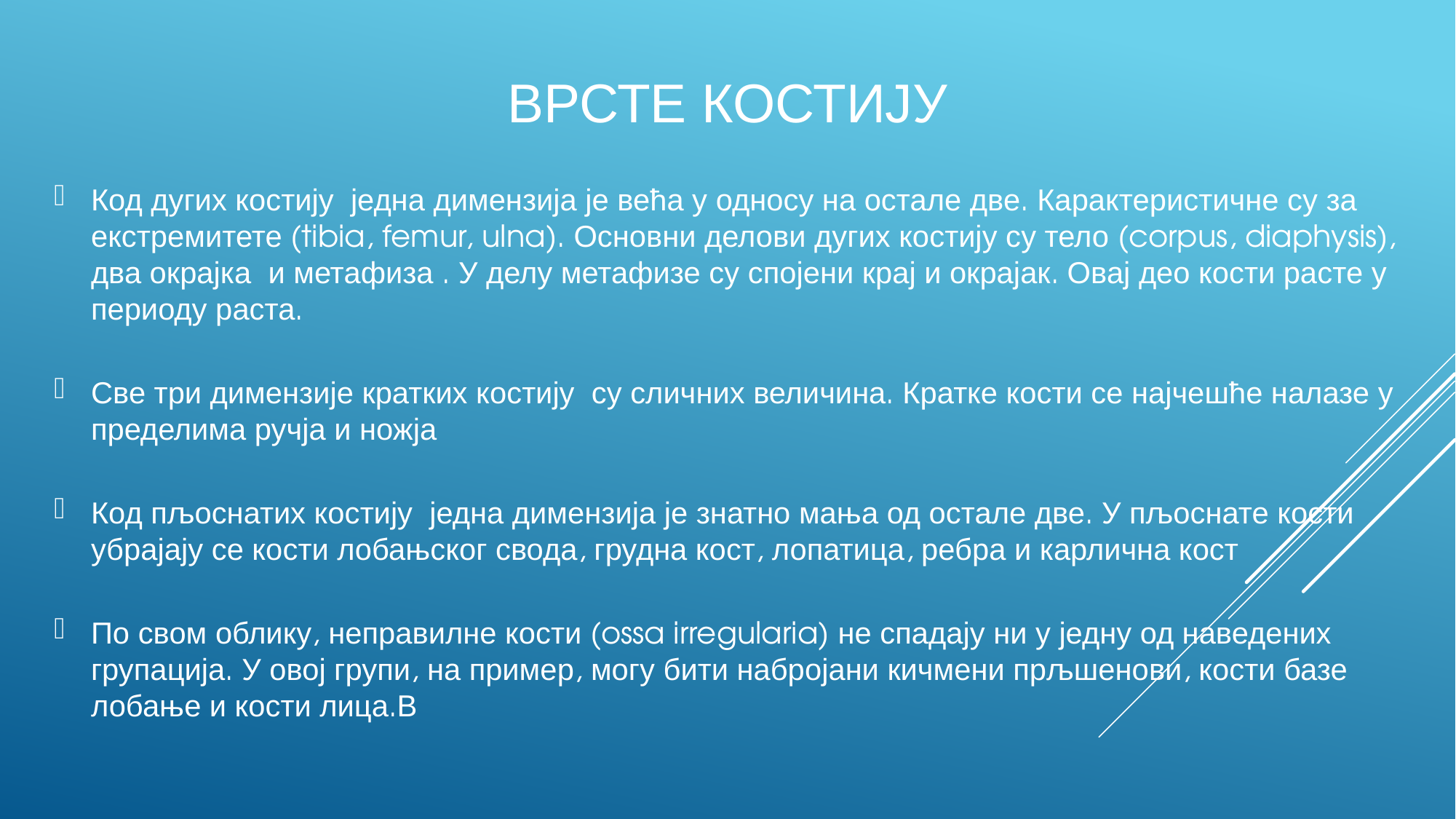

# ВРСТЕ КОСТИЈУ

Код дугих костију  једна димензија је већа у односу на остале две. Карактеристичне су за екстремитете (tibia, femur, ulna). Основни делови дугих костију су тело (corpus, diaphysis), два окрајка  и метафиза . У делу метафизе су спојени крај и окрајак. Овај део кости расте у периоду раста.

Све три димензије кратких костију  су сличних величина. Кратке кости се најчешће налазе у пределима ручја и ножја

Код пљоснатих костију  једна димензија је знатно мања од остале две. У пљоснате кости убрајају се кости лобањског свода, грудна кост, лопатица, ребра и карлична кост

По свом облику, неправилне кости (ossa irregularia) не спадају ни у једну од наведених групација. У овој групи, на пример, могу бити набројани кичмени прљшенови, кости базе лобање и кости лица.В